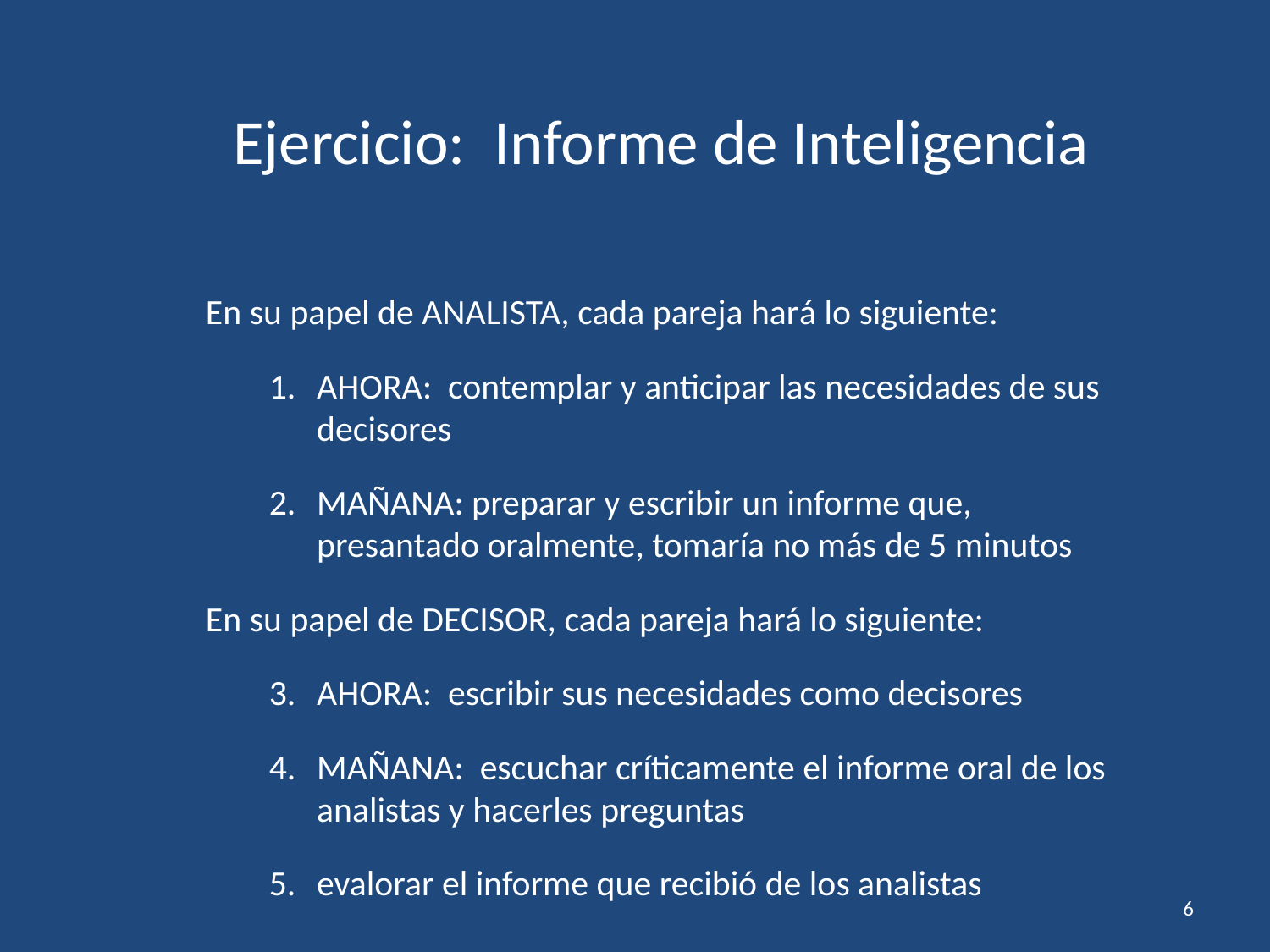

Ejercicio:  Informe de Inteligencia
En su papel de ANALISTA, cada pareja hará lo siguiente:
AHORA:  contemplar y anticipar las necesidades de sus decisores
MAÑANA: preparar y escribir un informe que, presantado oralmente, tomaría no más de 5 minutos
En su papel de DECISOR, cada pareja hará lo siguiente:
AHORA:  escribir sus necesidades como decisores
MAÑANA:  escuchar críticamente el informe oral de los analistas y hacerles preguntas
evalorar el informe que recibió de los analistas

6